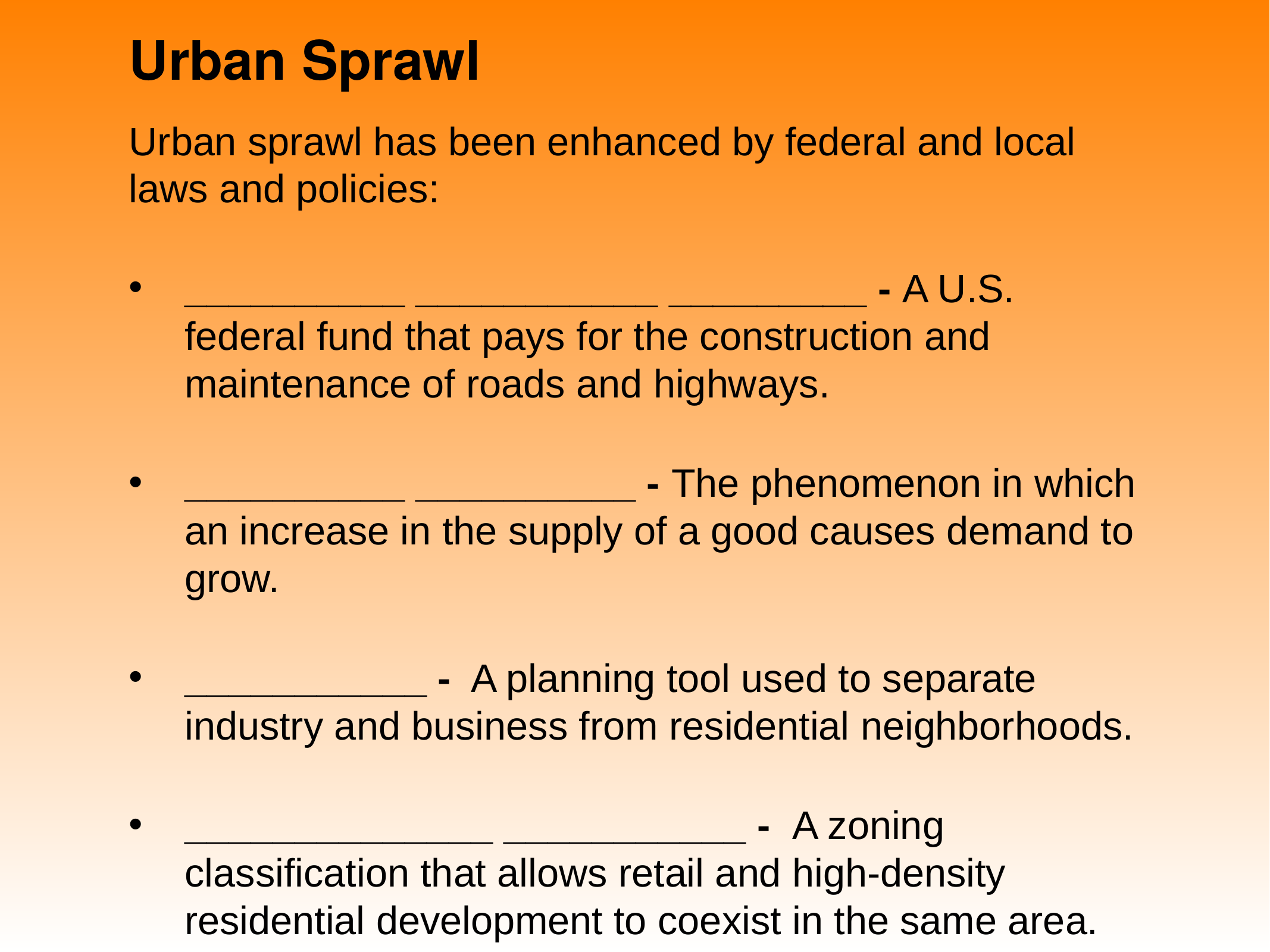

# Urban Sprawl
Urban sprawl has been enhanced by federal and local laws and policies:
__________ ___________ _________ - A U.S. federal fund that pays for the construction and maintenance of roads and highways.
__________ __________ - The phenomenon in which an increase in the supply of a good causes demand to grow.
___________ -  A planning tool used to separate industry and business from residential neighborhoods.
______________ ___________ -  A zoning classification that allows retail and high-density residential development to coexist in the same area.